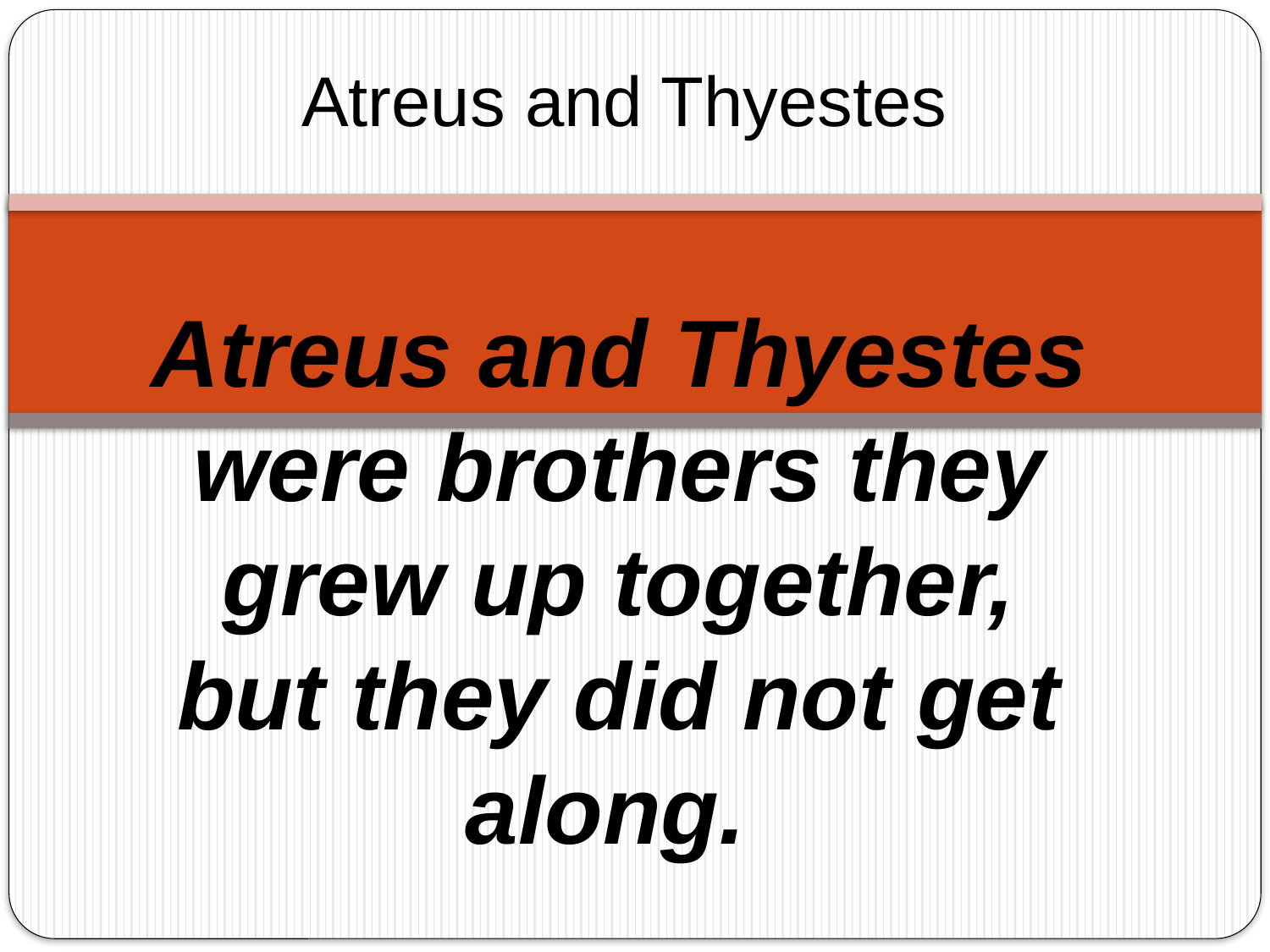

# Atreus and Thyestes
Atreus and Thyestes were brothers they grew up together, but they did not get along.